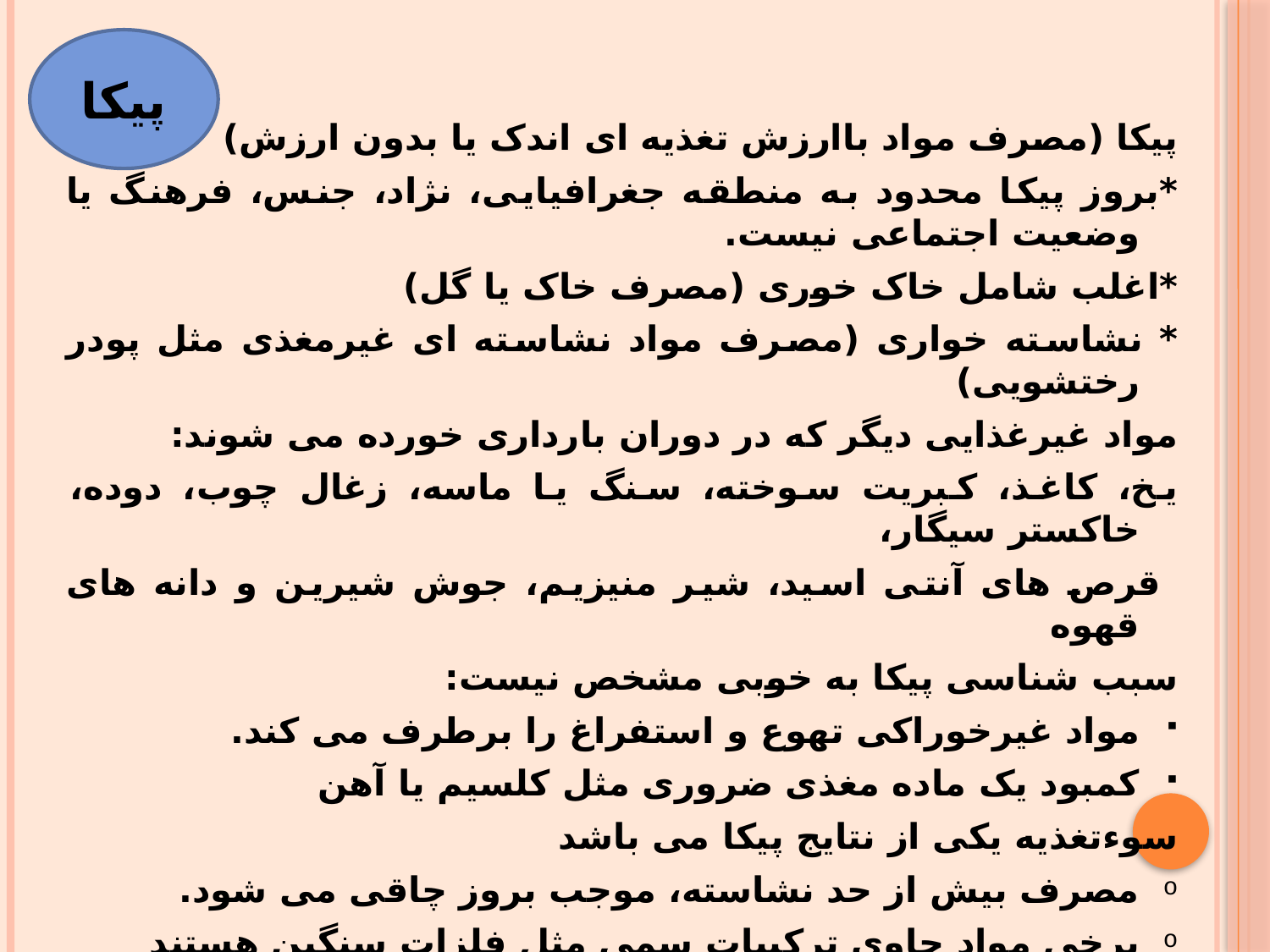

پیکا
پیکا (مصرف مواد باارزش تغذیه ای اندک یا بدون ارزش)
*بروز پیکا محدود به منطقه جغرافیایی، نژاد، جنس، فرهنگ یا وضعیت اجتماعی نیست.
*اغلب شامل خاک خوری (مصرف خاک یا گل)
* نشاسته خواری (مصرف مواد نشاسته ای غیرمغذی مثل پودر رختشویی)
مواد غیرغذایی دیگر که در دوران بارداری خورده می شوند:
یخ، کاغذ، کبریت سوخته، سنگ یا ماسه، زغال چوب، دوده، خاکستر سیگار،
 قرص های آنتی اسید، شیر منیزیم، جوش شیرین و دانه های قهوه
سبب شناسی پیکا به خوبی مشخص نیست:
مواد غیرخوراکی تهوع و استفراغ را برطرف می کند.
کمبود یک ماده مغذی ضروری مثل کلسیم یا آهن
سوءتغذیه یکی از نتایج پیکا می باشد
مصرف بیش از حد نشاسته، موجب بروز چاقی می شود.
برخی مواد حاوی ترکیبات سمی مثل فلزات سنگین هستند
برخی می توانند با جذب مواد معدنی مثل آهن تداخل ایجاد کنند.
 مصرف بیش از حد مواد غیرخوراکی مثل نشاسته یا گل می تواند موجب انسداد روده شود.